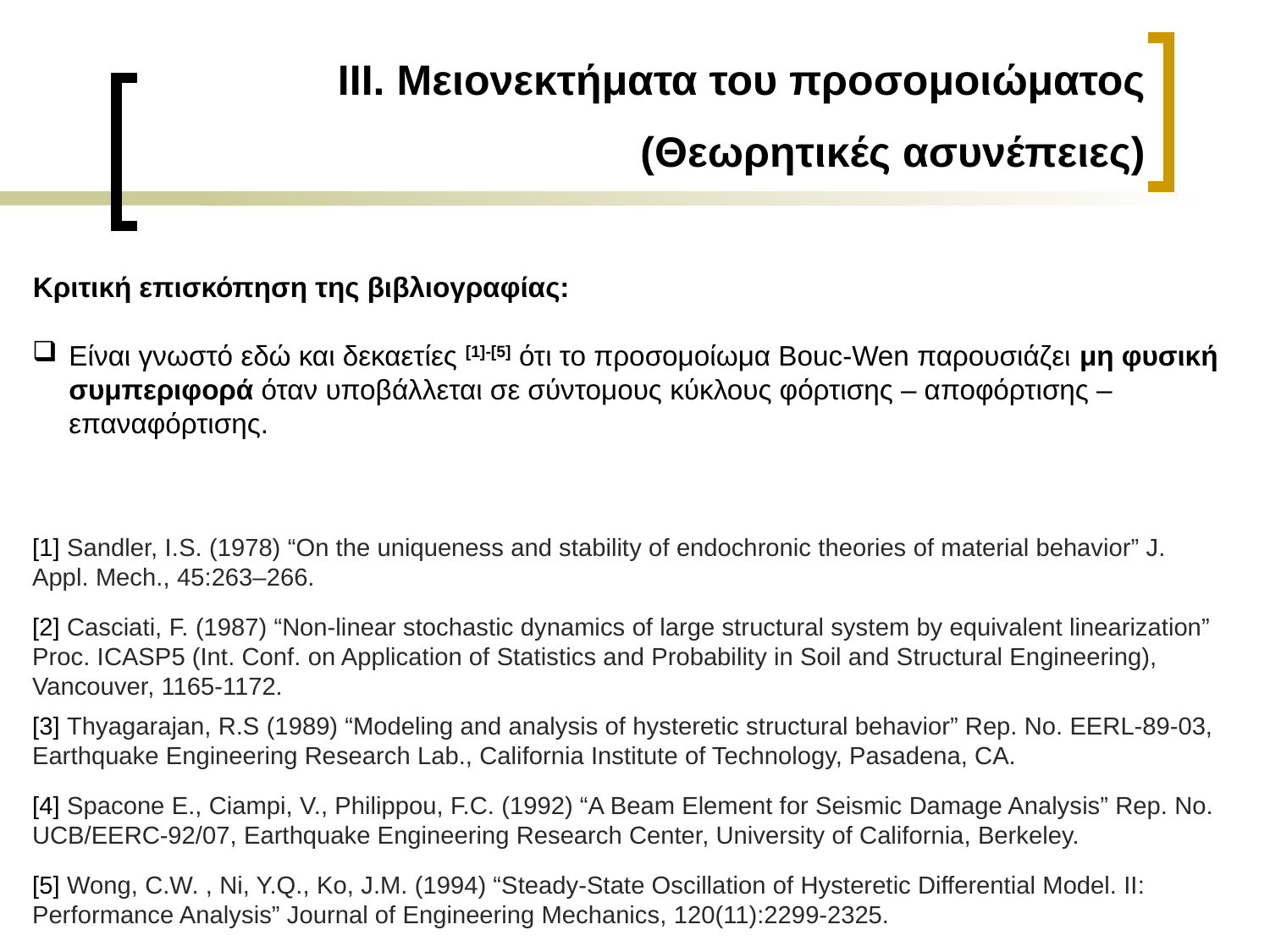

ΙΙΙ. Μειονεκτήματα του προσομοιώματος
(Θεωρητικές ασυνέπειες)
Κριτική επισκόπηση της βιβλιογραφίας:
Είναι γνωστό εδώ και δεκαετίες [1]-[5] ότι το προσομοίωμα Bouc-Wen παρουσιάζει μη φυσική συμπεριφορά όταν υποβάλλεται σε σύντομους κύκλους φόρτισης – αποφόρτισης – επαναφόρτισης.
[1] Sandler, I.S. (1978) “On the uniqueness and stability of endochronic theories of material behavior” J. Appl. Mech., 45:263–266.
[2] Casciati, F. (1987) “Non-linear stochastic dynamics of large structural system by equivalent linearization” Proc. ICASP5 (Int. Conf. on Application of Statistics and Probability in Soil and Structural Engineering), Vancouver, 1165-1172.
[3] Thyagarajan, R.S (1989) “Modeling and analysis of hysteretic structural behavior” Rep. No. EERL-89-03, Earthquake Engineering Research Lab., California Institute of Technology, Pasadena, CA.
[4] Spacone E., Ciampi, V., Philippou, F.C. (1992) “A Beam Element for Seismic Damage Analysis” Rep. No. UCB/EERC-92/07, Earthquake Engineering Research Center, University of California, Berkeley.
[5] Wong, C.W. , Ni, Y.Q., Ko, J.M. (1994) “Steady-State Oscillation of Hysteretic Differential Model. II: Performance Analysis” Journal of Engineering Mechanics, 120(11):2299-2325.